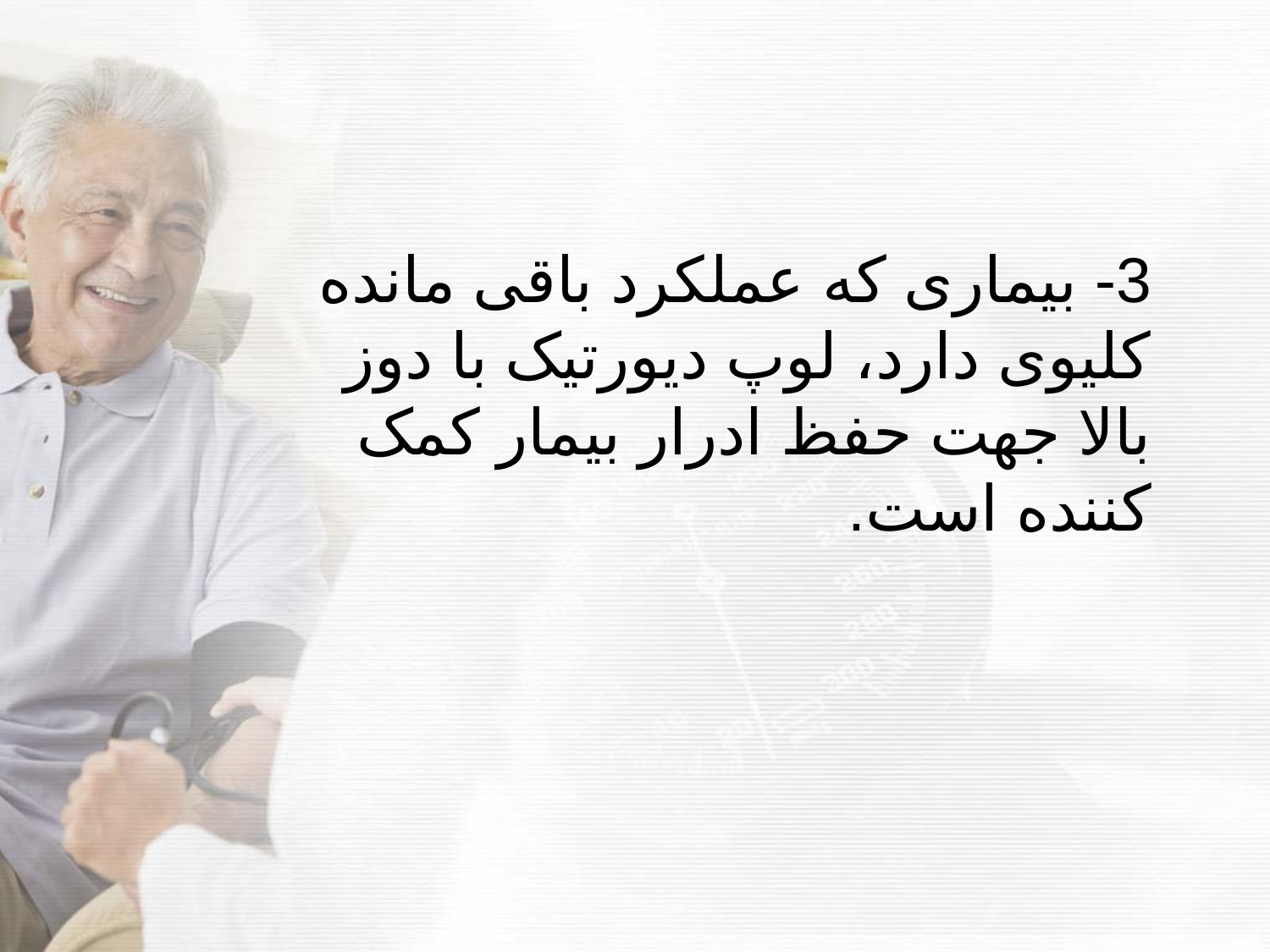

3- بیماری که عملکرد باقی مانده کلیوی دارد، لوپ دیورتیک با دوز بالا جهت حفظ ادرار بیمار کمک کننده است.